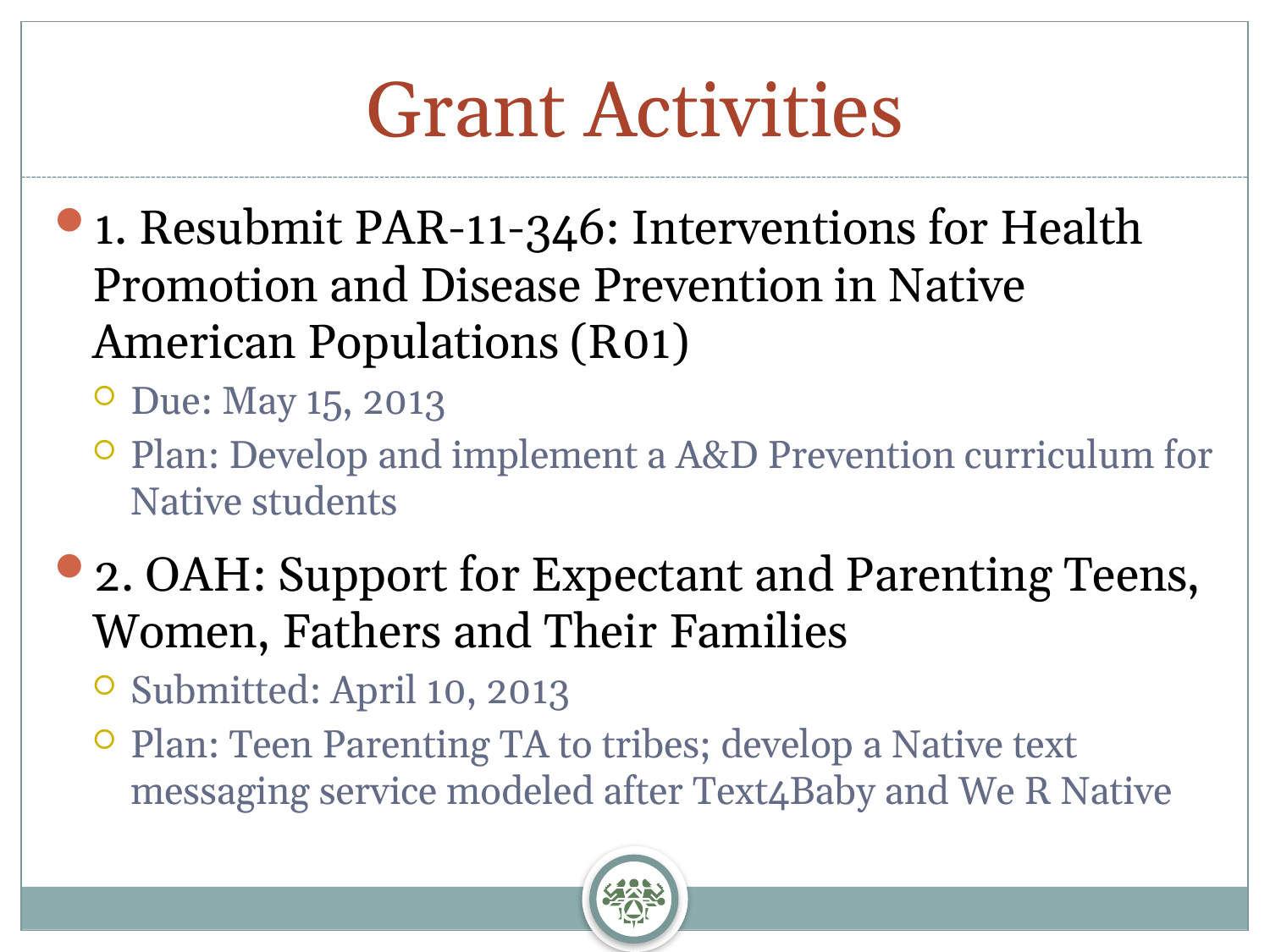

# Grant Activities
1. Resubmit PAR-11-346: Interventions for Health Promotion and Disease Prevention in Native American Populations (R01)
Due: May 15, 2013
Plan: Develop and implement a A&D Prevention curriculum for Native students
2. OAH: Support for Expectant and Parenting Teens, Women, Fathers and Their Families
Submitted: April 10, 2013
Plan: Teen Parenting TA to tribes; develop a Native text messaging service modeled after Text4Baby and We R Native